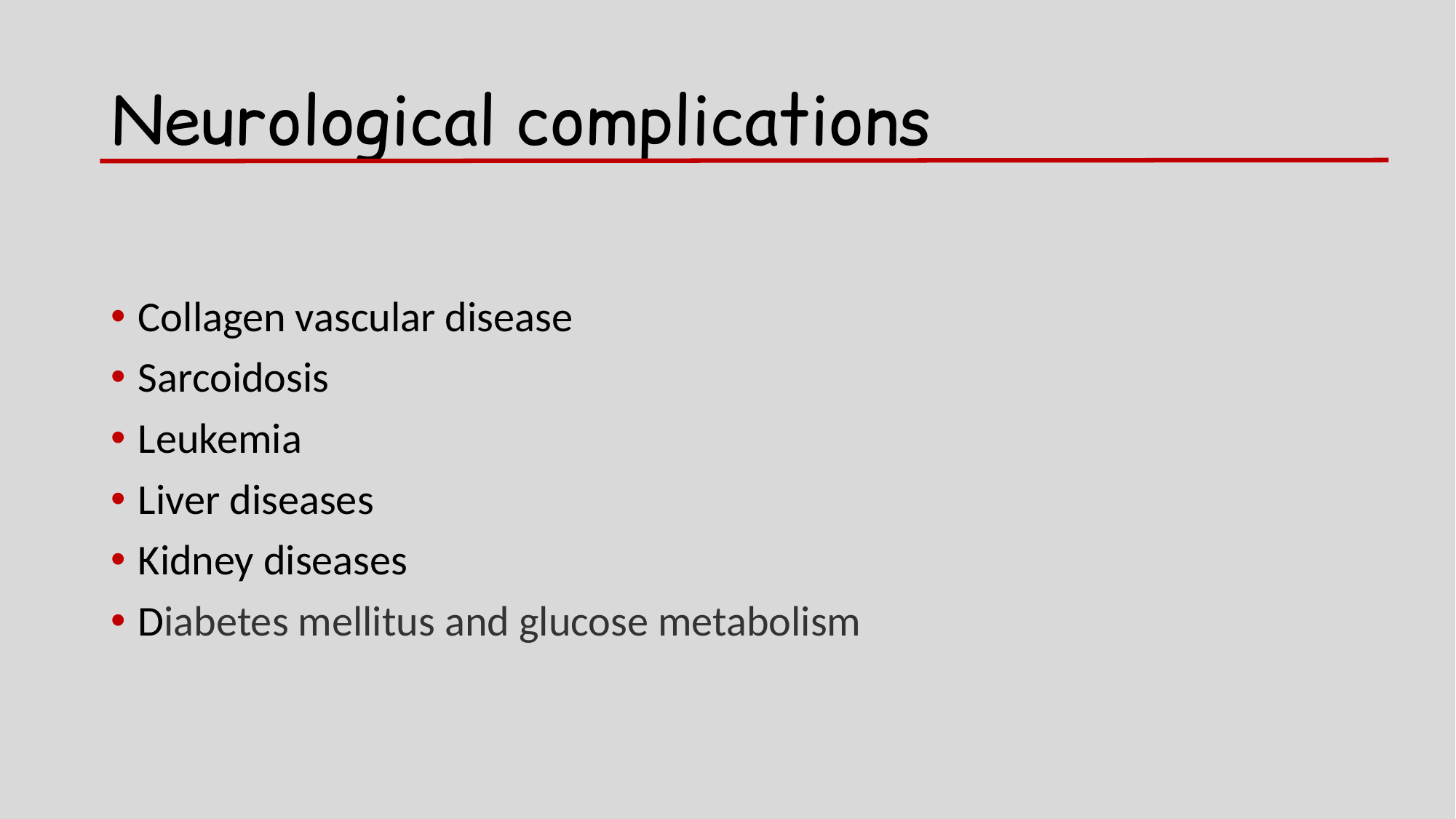

# Neurological complications
Collagen vascular disease
Sarcoidosis
Leukemia
Liver diseases
Kidney diseases
Diabetes mellitus and glucose metabolism